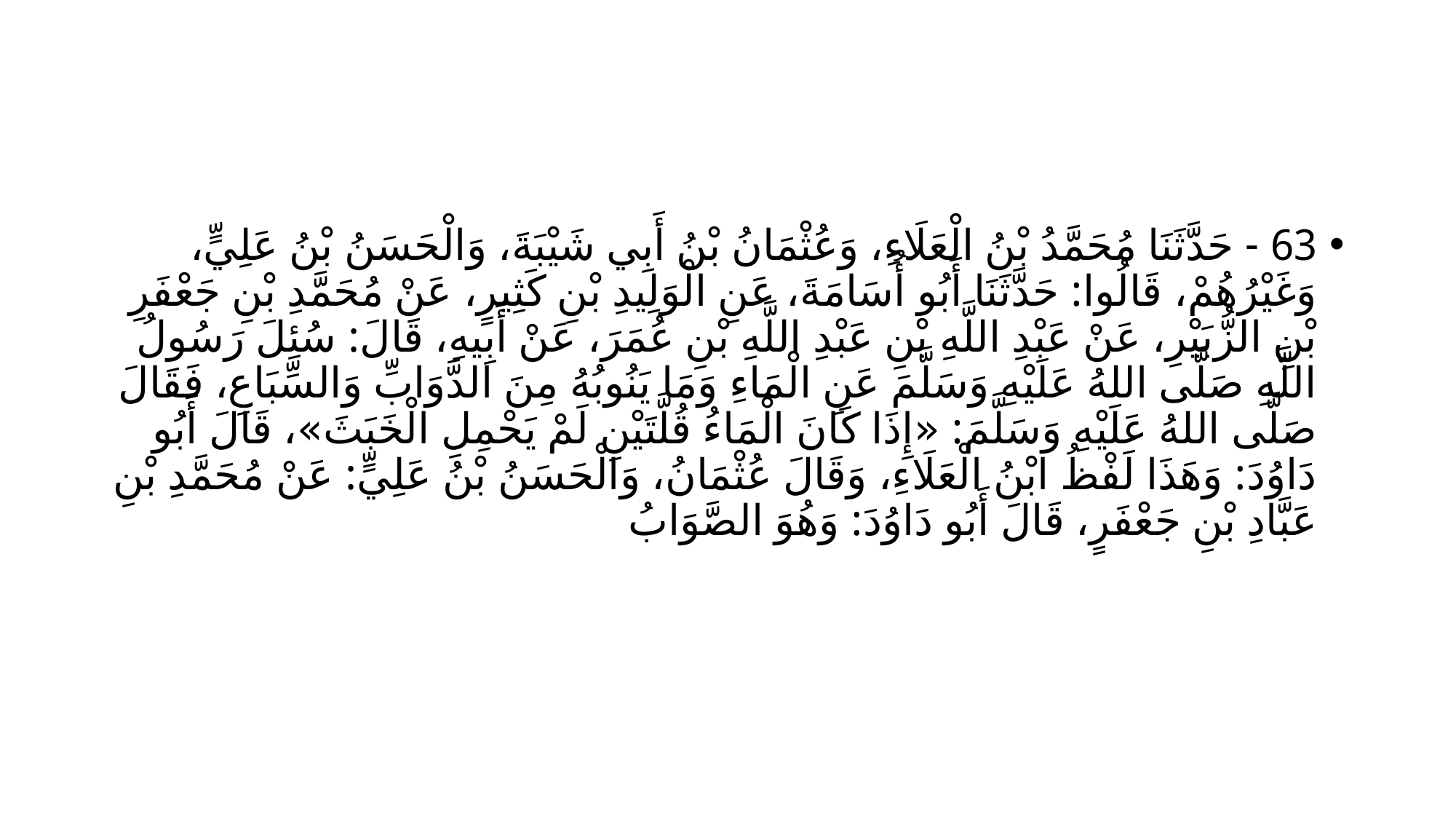

#
63 - حَدَّثَنَا مُحَمَّدُ بْنُ الْعَلَاءِ، وَعُثْمَانُ بْنُ أَبِي شَيْبَةَ، وَالْحَسَنُ بْنُ عَلِيٍّ، وَغَيْرُهُمْ، قَالُوا: حَدَّثَنَا أَبُو أُسَامَةَ، عَنِ الْوَلِيدِ بْنِ كَثِيرٍ، عَنْ مُحَمَّدِ بْنِ جَعْفَرِ بْنِ الزُّبَيْرِ، عَنْ عَبْدِ اللَّهِ بْنِ عَبْدِ اللَّهِ بْنِ عُمَرَ، عَنْ أَبِيهِ، قَالَ: سُئِلَ رَسُولُ اللَّهِ صَلَّى اللهُ عَلَيْهِ وَسَلَّمَ عَنِ الْمَاءِ وَمَا يَنُوبُهُ مِنَ الدَّوَابِّ وَالسِّبَاعِ، فَقَالَ صَلَّى اللهُ عَلَيْهِ وَسَلَّمَ: «إِذَا كَانَ الْمَاءُ قُلَّتَيْنِ لَمْ يَحْمِلِ الْخَبَثَ»، قَالَ أَبُو دَاوُدَ: وَهَذَا لَفْظُ ابْنُ الْعَلَاءِ، وَقَالَ عُثْمَانُ، وَالْحَسَنُ بْنُ عَلِيٍّ: عَنْ مُحَمَّدِ بْنِ عَبَّادِ بْنِ جَعْفَرٍ، قَالَ أَبُو دَاوُدَ: وَهُوَ الصَّوَابُ